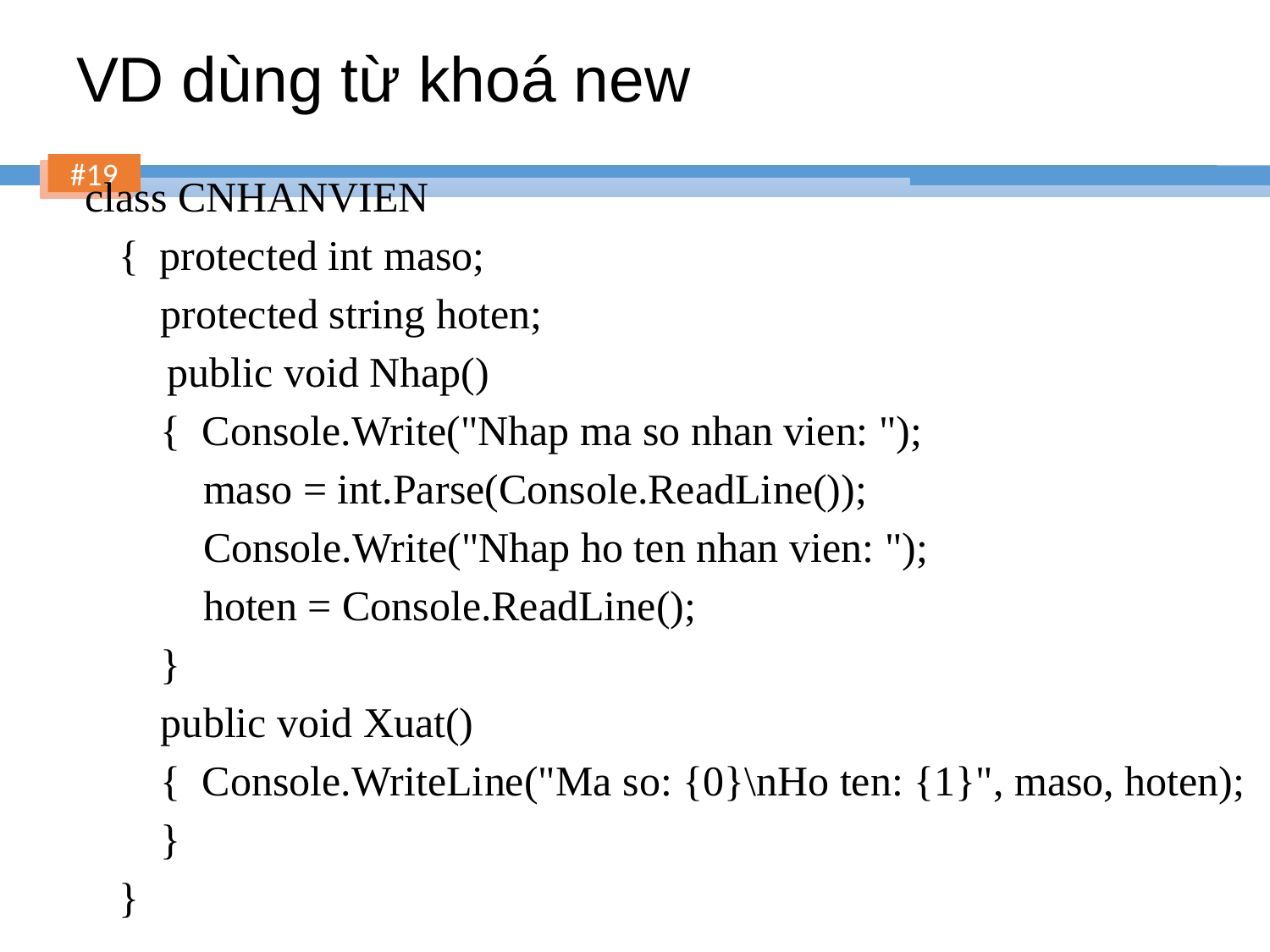

# VD dùng từ khoá new
 class CNHANVIEN
    {  protected int maso;
        protected string hoten;
	     public void Nhap()
        {  Console.Write("Nhap ma so nhan vien: ");
            maso = int.Parse(Console.ReadLine());
            Console.Write("Nhap ho ten nhan vien: ");
            hoten = Console.ReadLine();
        }
        public void Xuat()
        {  Console.WriteLine("Ma so: {0}\nHo ten: {1}", maso, hoten);
        }
    }
19